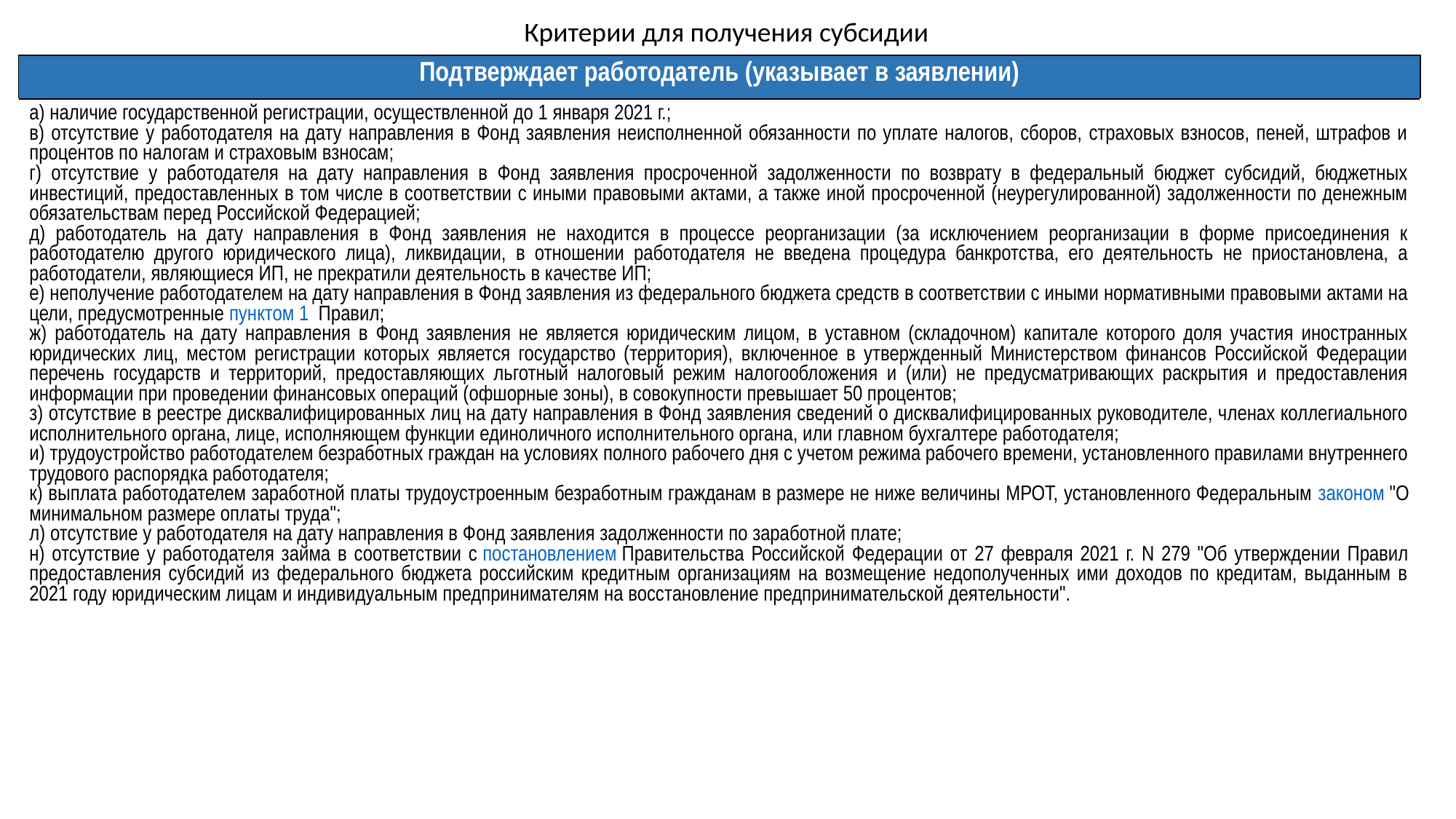

Критерии для получения субсидии
| Подтверждает работодатель (указывает в заявлении) |
| --- |
| а) наличие государственной регистрации, осуществленной до 1 января 2021 г.; в) отсутствие у работодателя на дату направления в Фонд заявления неисполненной обязанности по уплате налогов, сборов, страховых взносов, пеней, штрафов и процентов по налогам и страховым взносам; г) отсутствие у работодателя на дату направления в Фонд заявления просроченной задолженности по возврату в федеральный бюджет субсидий, бюджетных инвестиций, предоставленных в том числе в соответствии с иными правовыми актами, а также иной просроченной (неурегулированной) задолженности по денежным обязательствам перед Российской Федерацией; д) работодатель на дату направления в Фонд заявления не находится в процессе реорганизации (за исключением реорганизации в форме присоединения к работодателю другого юридического лица), ликвидации, в отношении работодателя не введена процедура банкротства, его деятельность не приостановлена, а работодатели, являющиеся ИП, не прекратили деятельность в качестве ИП; е) неполучение работодателем на дату направления в Фонд заявления из федерального бюджета средств в соответствии с иными нормативными правовыми актами на цели, предусмотренные пунктом 1  Правил; ж) работодатель на дату направления в Фонд заявления не является юридическим лицом, в уставном (складочном) капитале которого доля участия иностранных юридических лиц, местом регистрации которых является государство (территория), включенное в утвержденный Министерством финансов Российской Федерации перечень государств и территорий, предоставляющих льготный налоговый режим налогообложения и (или) не предусматривающих раскрытия и предоставления информации при проведении финансовых операций (офшорные зоны), в совокупности превышает 50 процентов; з) отсутствие в реестре дисквалифицированных лиц на дату направления в Фонд заявления сведений о дисквалифицированных руководителе, членах коллегиального исполнительного органа, лице, исполняющем функции единоличного исполнительного органа, или главном бухгалтере работодателя; и) трудоустройство работодателем безработных граждан на условиях полного рабочего дня с учетом режима рабочего времени, установленного правилами внутреннего трудового распорядка работодателя; к) выплата работодателем заработной платы трудоустроенным безработным гражданам в размере не ниже величины МРОТ, установленного Федеральным законом "О минимальном размере оплаты труда"; л) отсутствие у работодателя на дату направления в Фонд заявления задолженности по заработной плате; н) отсутствие у работодателя займа в соответствии с постановлением Правительства Российской Федерации от 27 февраля 2021 г. N 279 "Об утверждении Правил предоставления субсидий из федерального бюджета российским кредитным организациям на возмещение недополученных ими доходов по кредитам, выданным в 2021 году юридическим лицам и индивидуальным предпринимателям на восстановление предпринимательской деятельности". |